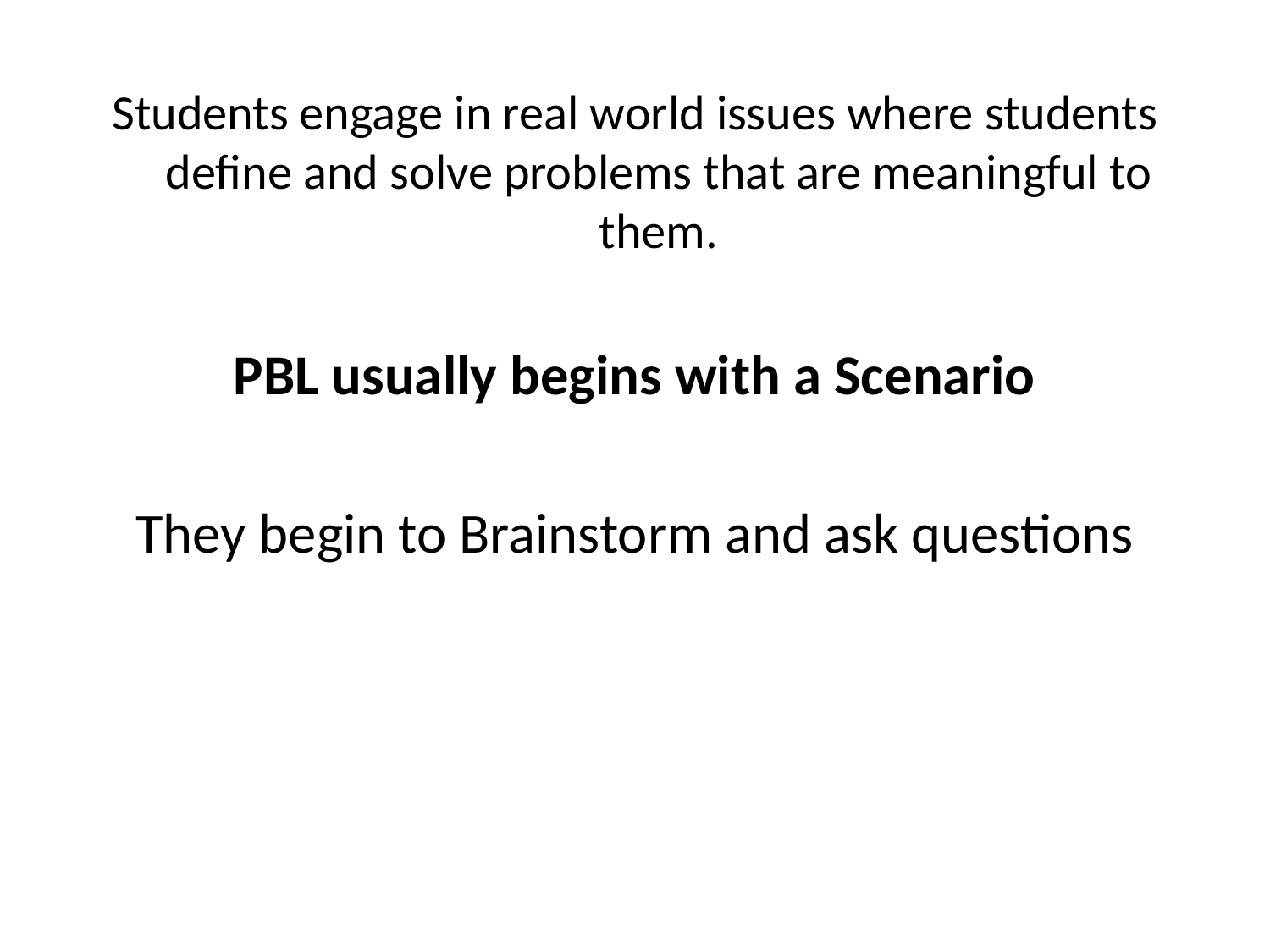

Students engage in real world issues where students define and solve problems that are meaningful to them.

PBL usually begins with a Scenario

They begin to Brainstorm and ask questions